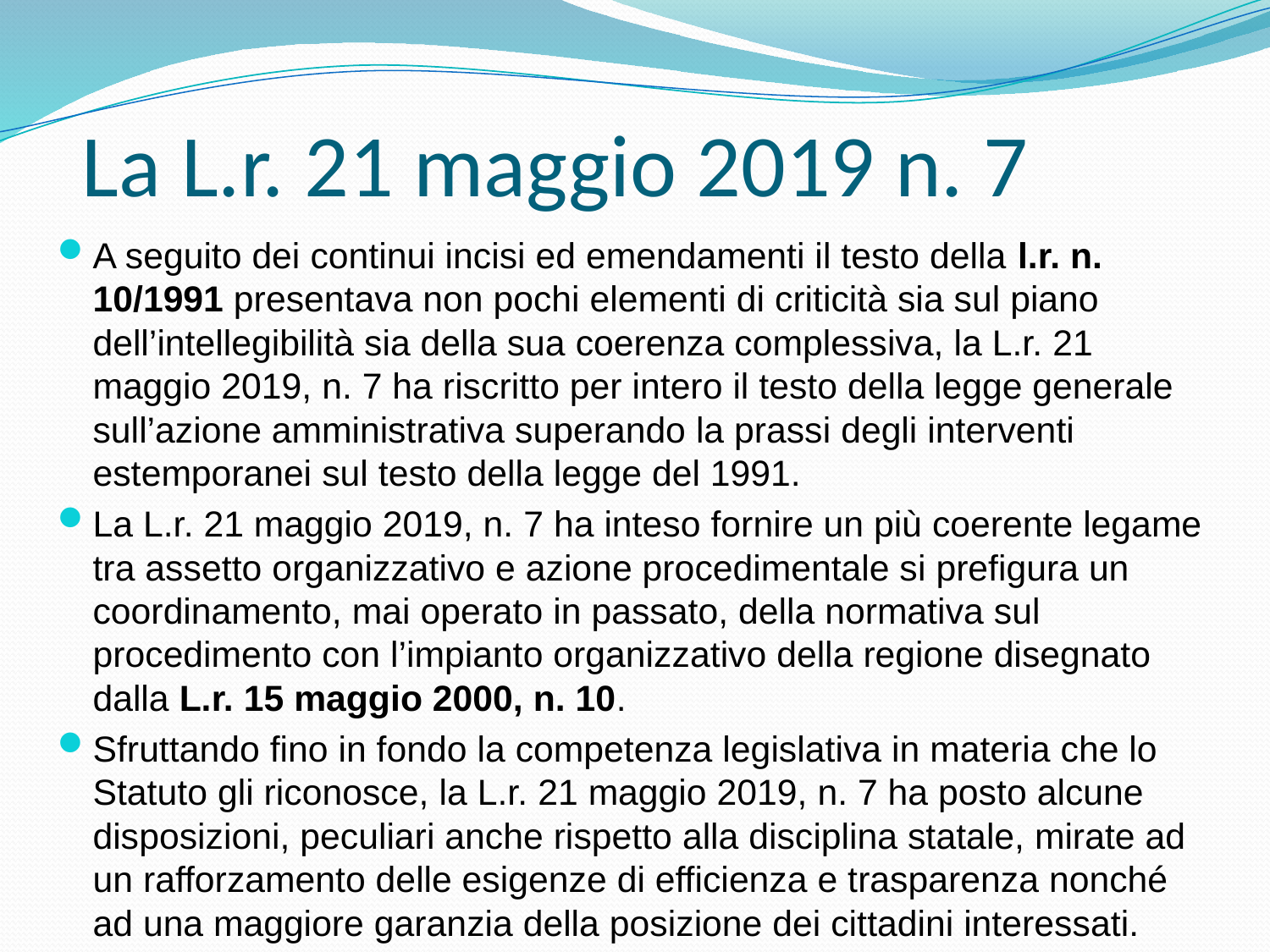

# La L.r. 21 maggio 2019 n. 7
A seguito dei continui incisi ed emendamenti il testo della l.r. n. 10/1991 presentava non pochi elementi di criticità sia sul piano dell’intellegibilità sia della sua coerenza complessiva, la L.r. 21 maggio 2019, n. 7 ha riscritto per intero il testo della legge generale sull’azione amministrativa superando la prassi degli interventi estemporanei sul testo della legge del 1991.
La L.r. 21 maggio 2019, n. 7 ha inteso fornire un più coerente legame tra assetto organizzativo e azione procedimentale si prefigura un coordinamento, mai operato in passato, della normativa sul procedimento con l’impianto organizzativo della regione disegnato dalla L.r. 15 maggio 2000, n. 10.
Sfruttando fino in fondo la competenza legislativa in materia che lo Statuto gli riconosce, la L.r. 21 maggio 2019, n. 7 ha posto alcune disposizioni, peculiari anche rispetto alla disciplina statale, mirate ad un rafforzamento delle esigenze di efficienza e trasparenza nonché ad una maggiore garanzia della posizione dei cittadini interessati.